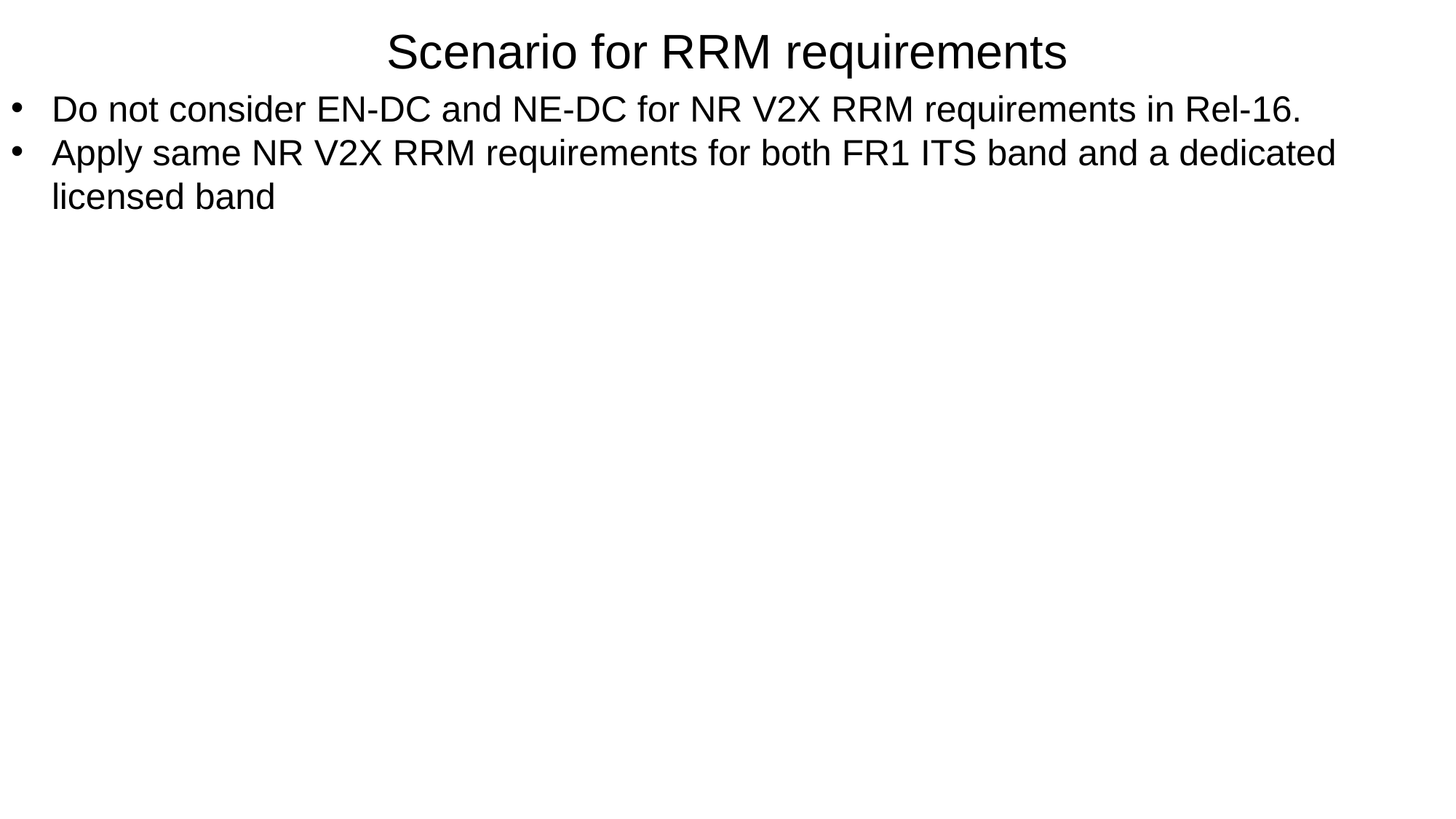

Scenario for RRM requirements
Do not consider EN-DC and NE-DC for NR V2X RRM requirements in Rel-16.
Apply same NR V2X RRM requirements for both FR1 ITS band and a dedicated licensed band